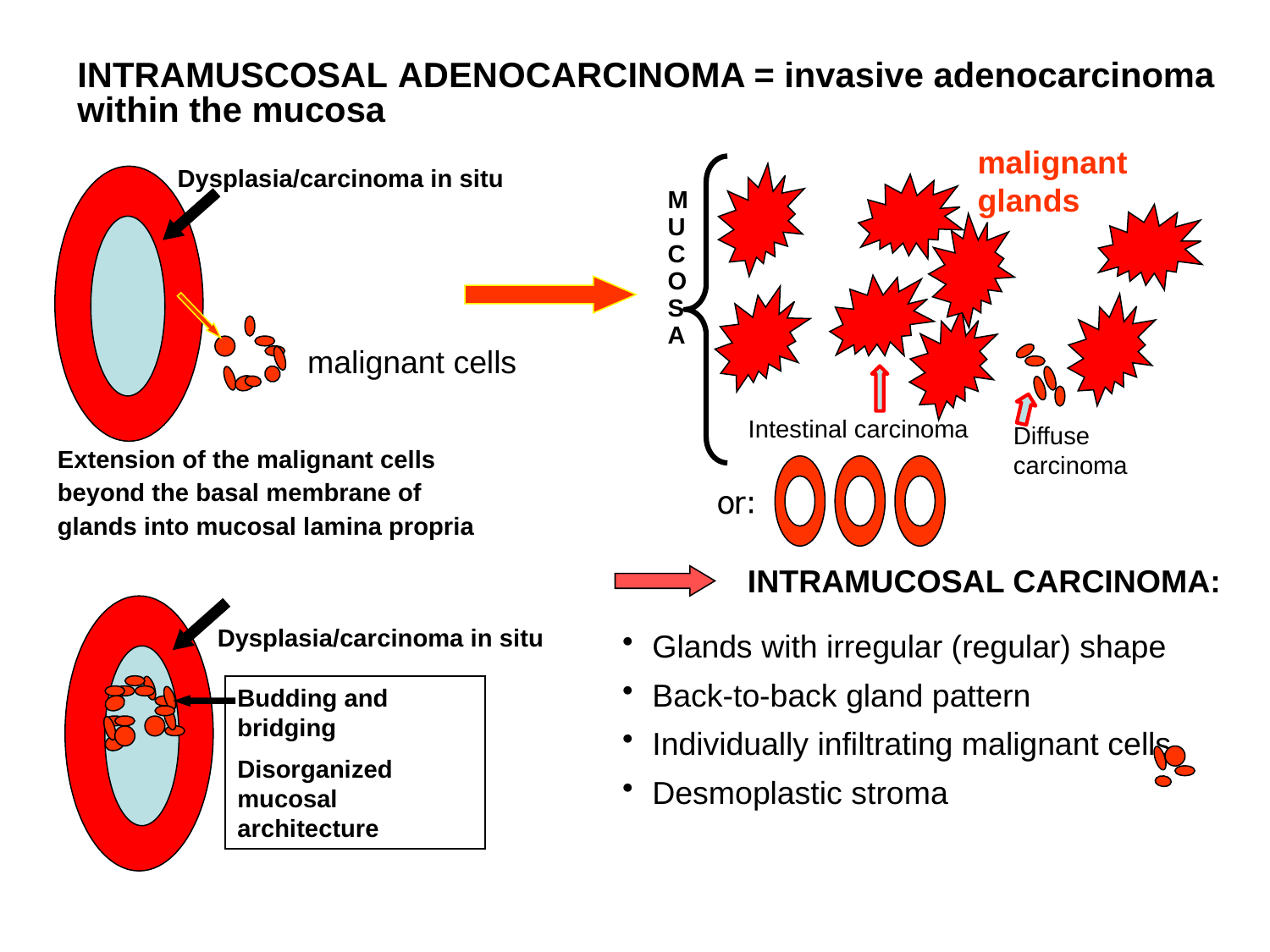

INTRAMUSCOSAL ADENOCARCINOMA = invasive adenocarcinoma
within the mucosa
malignant glands

Dysplasia/carcinoma in situ

M
U
C
O
S
A

malignant cells

Intestinal carcinoma
Diffuse carcinoma
Extension of the malignant cells
beyond the basal membrane of
glands into mucosal lamina propria

or:

INTRAMUCOSAL CARCINOMA:

Dysplasia/carcinoma in situ
Glands with irregular (regular) shape
Back-to-back gland pattern
Individually infiltrating malignant cells
Desmoplastic stroma

Budding and bridging
Disorganized mucosal architecture